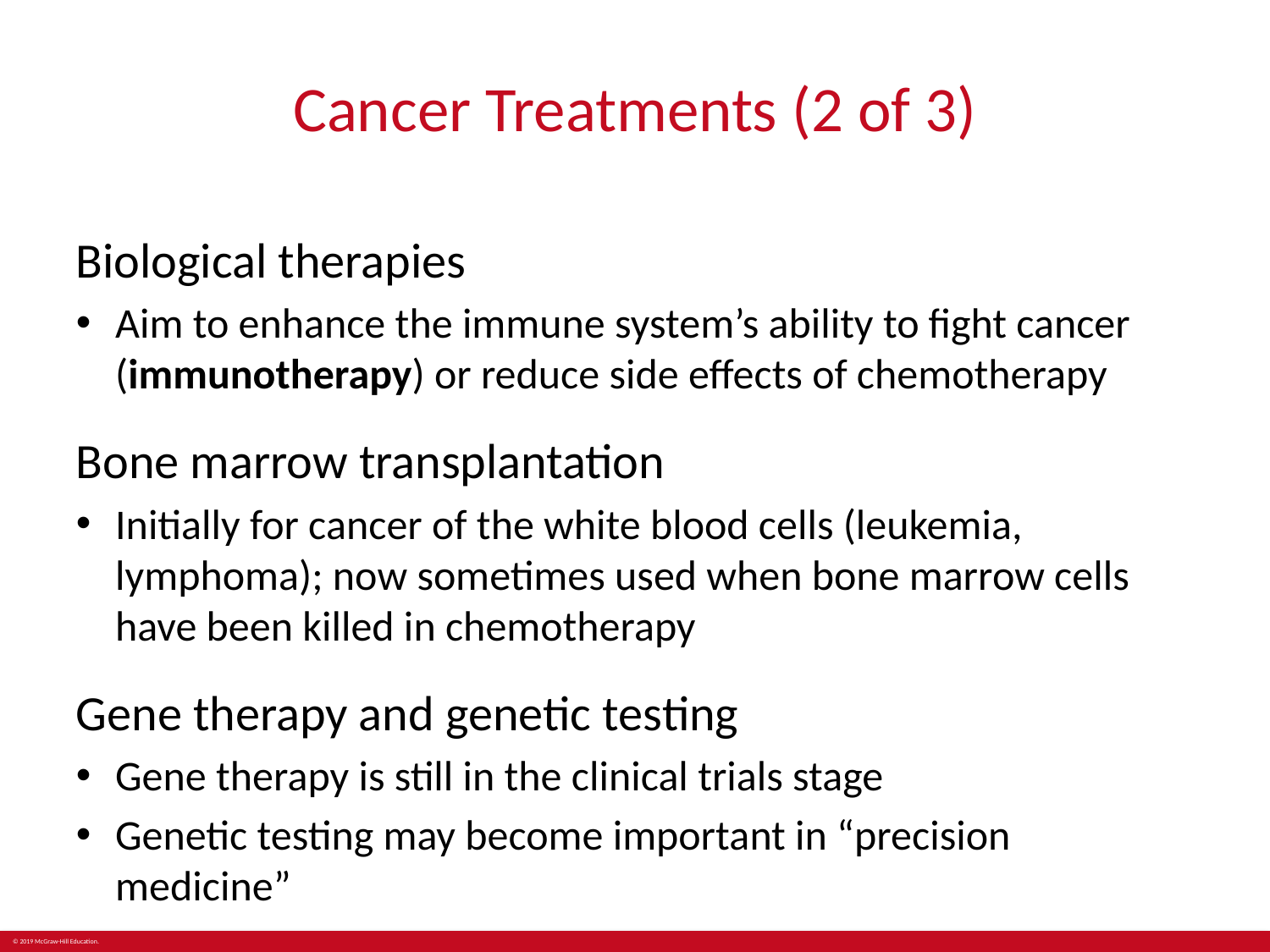

# Cancer Treatments (2 of 3)
Biological therapies
Aim to enhance the immune system’s ability to fight cancer (immunotherapy) or reduce side effects of chemotherapy
Bone marrow transplantation
Initially for cancer of the white blood cells (leukemia, lymphoma); now sometimes used when bone marrow cells have been killed in chemotherapy
Gene therapy and genetic testing
Gene therapy is still in the clinical trials stage
Genetic testing may become important in “precision medicine”